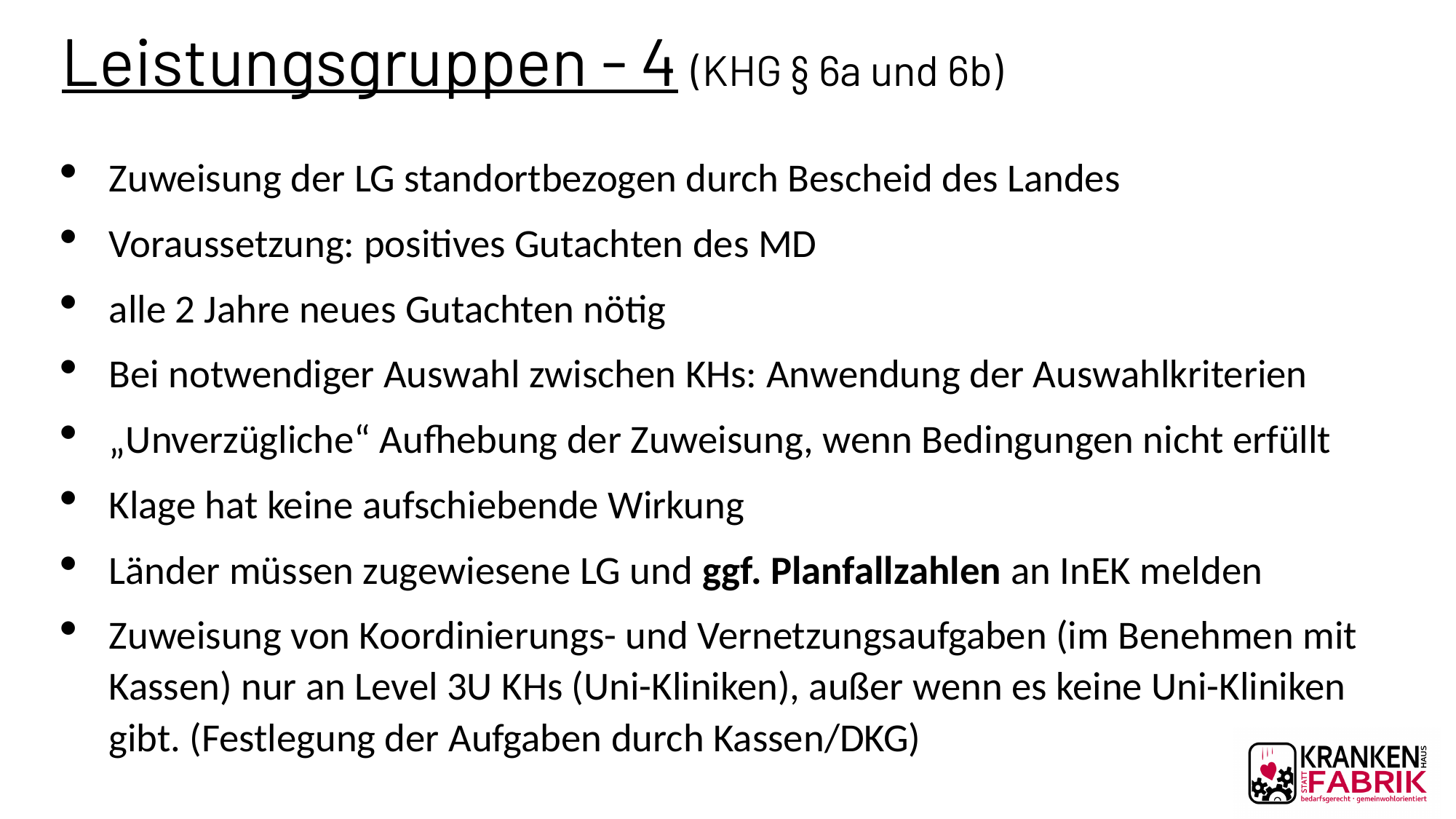

# Leistungsgruppen - 4 (KHG § 6a und 6b)
Zuweisung der LG standortbezogen durch Bescheid des Landes
Voraussetzung: positives Gutachten des MD
alle 2 Jahre neues Gutachten nötig
Bei notwendiger Auswahl zwischen KHs: Anwendung der Auswahlkriterien
„Unverzügliche“ Aufhebung der Zuweisung, wenn Bedingungen nicht erfüllt
Klage hat keine aufschiebende Wirkung
Länder müssen zugewiesene LG und ggf. Planfallzahlen an InEK melden
Zuweisung von Koordinierungs- und Vernetzungsaufgaben (im Benehmen mit Kassen) nur an Level 3U KHs (Uni-Kliniken), außer wenn es keine Uni-Kliniken gibt. (Festlegung der Aufgaben durch Kassen/DKG)